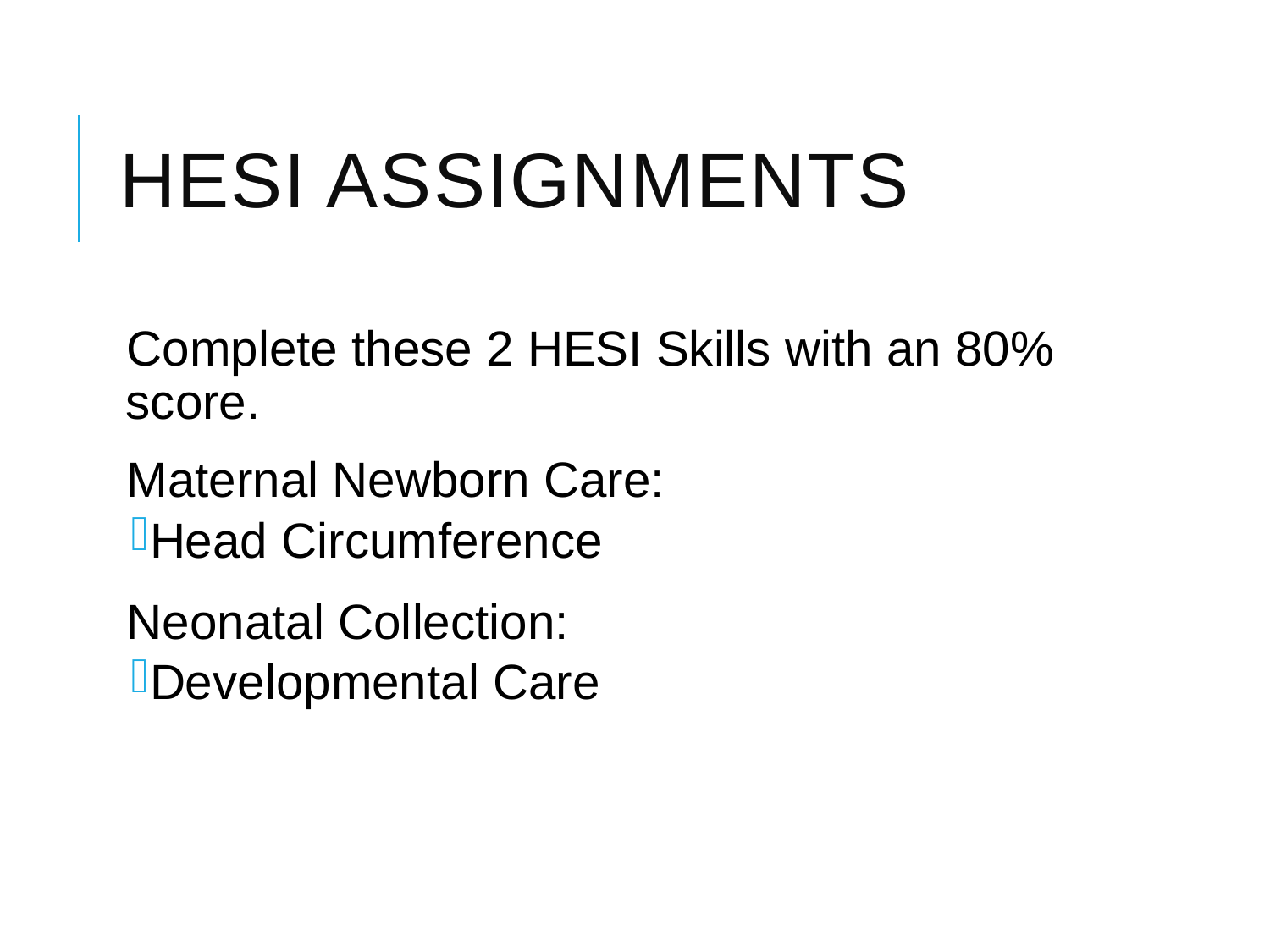

# HESI assignments
Complete these 2 HESI Skills with an 80% score.
Maternal Newborn Care:
Head Circumference
Neonatal Collection:
Developmental Care